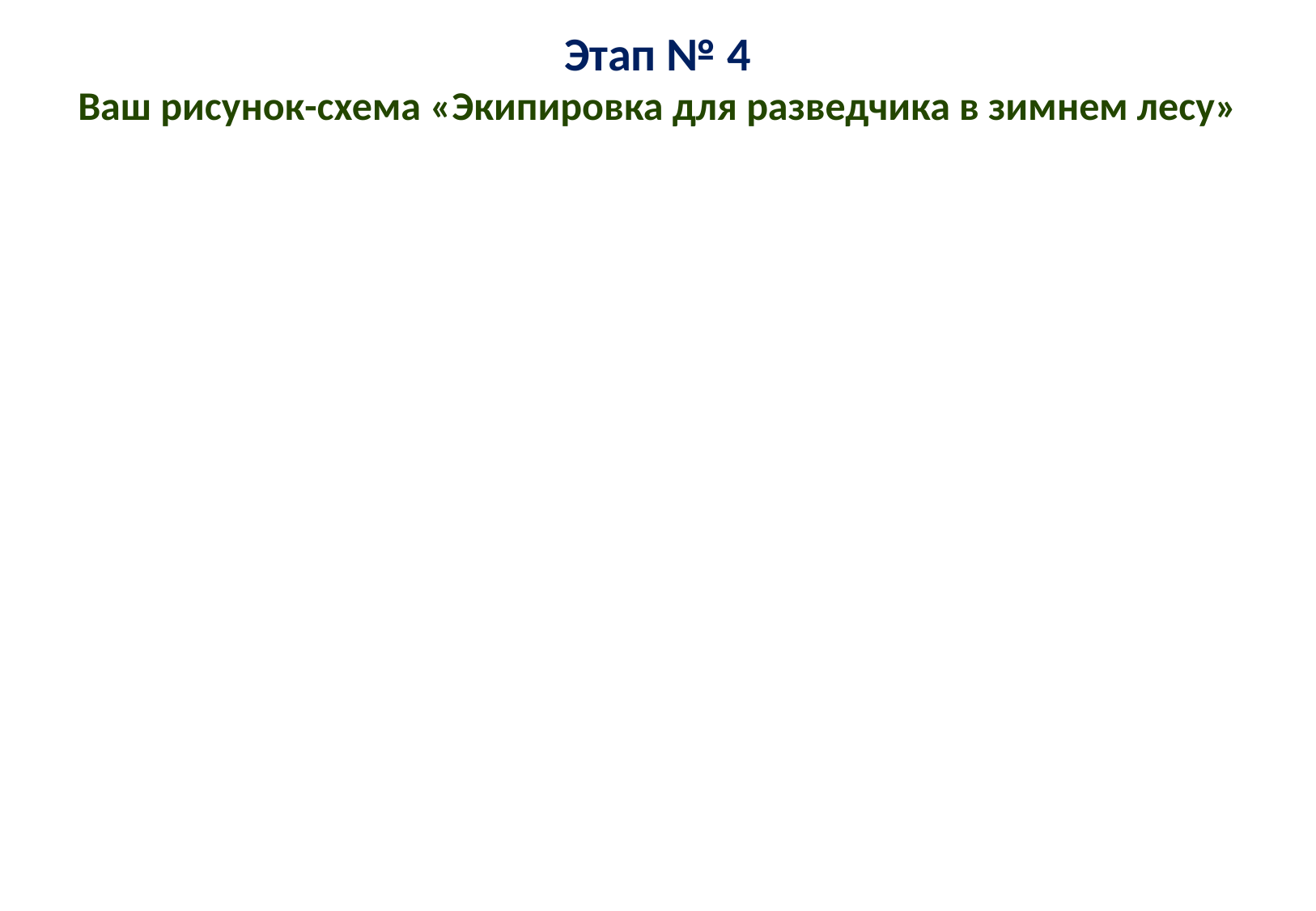

# Этап № 4 Ваш рисунок-схема «Экипировка для разведчика в зимнем лесу»